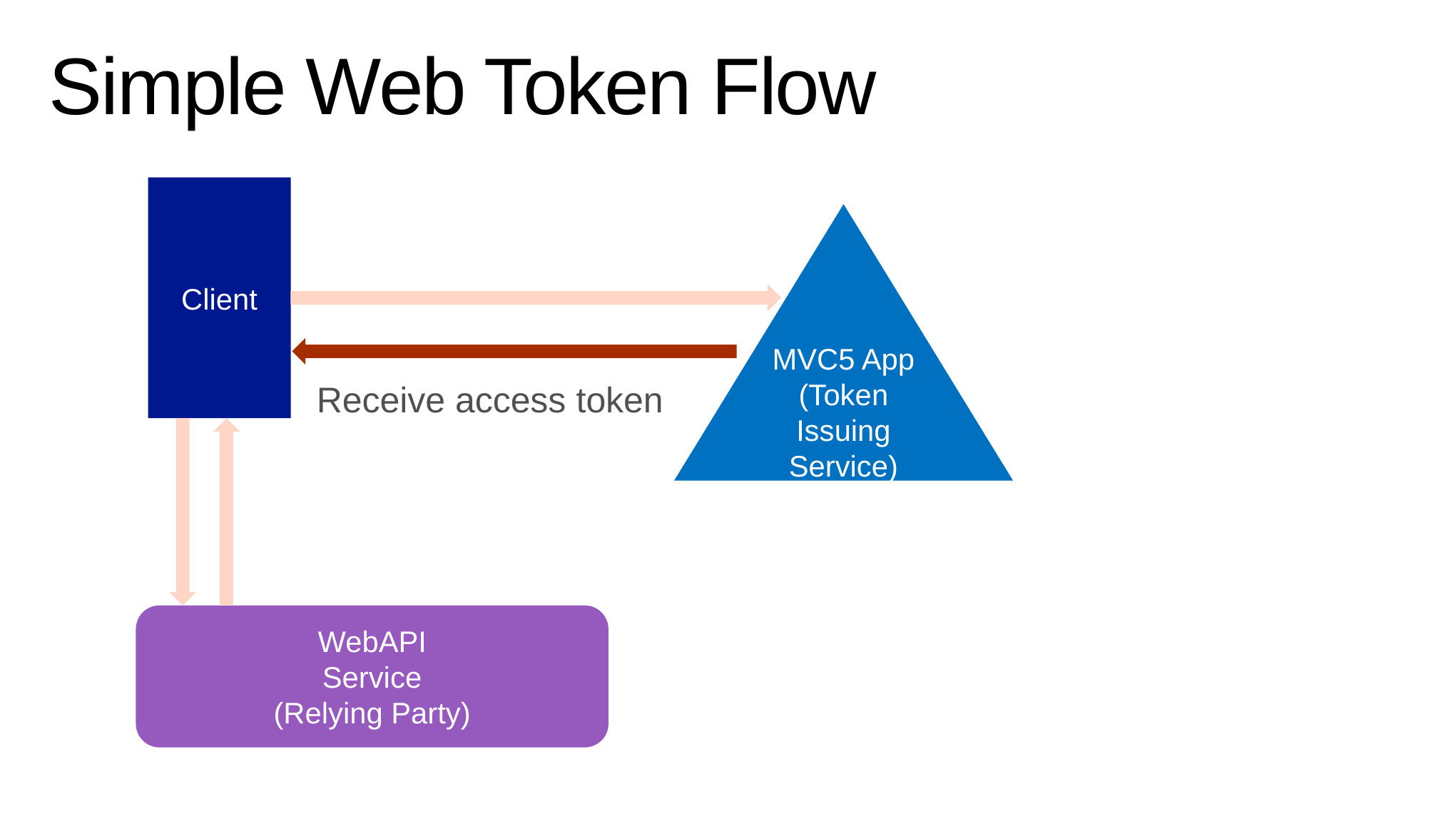

# Simple Web Token Flow
Client
MVC5 App
(Token Issuing
Service)

Receive access token

WebAPI
Service
(Relying Party)